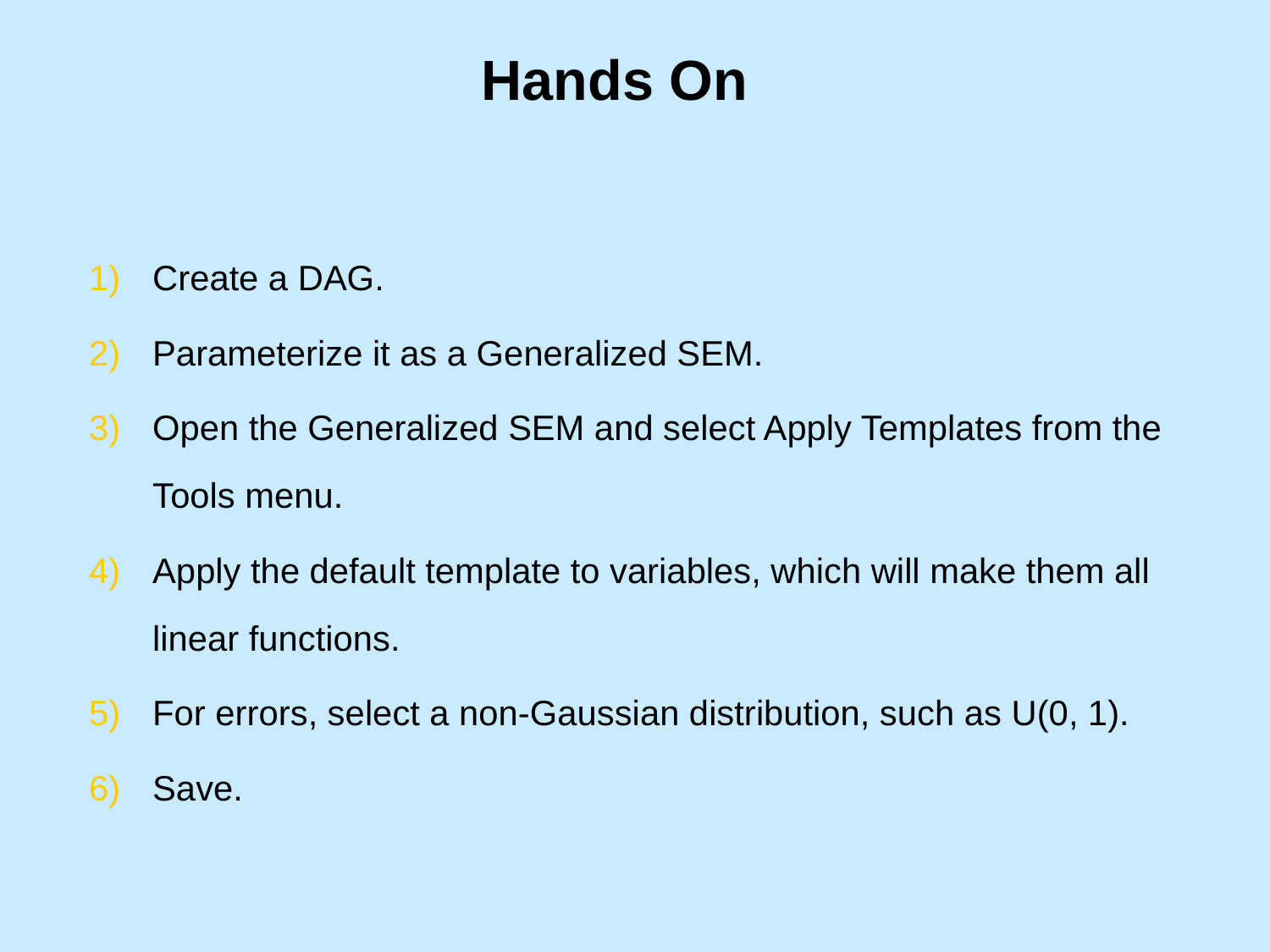

# Hands On
Create a DAG.
Parameterize it as a Generalized SEM.
Open the Generalized SEM and select Apply Templates from the Tools menu.
Apply the default template to variables, which will make them all linear functions.
For errors, select a non-Gaussian distribution, such as U(0, 1).
Save.